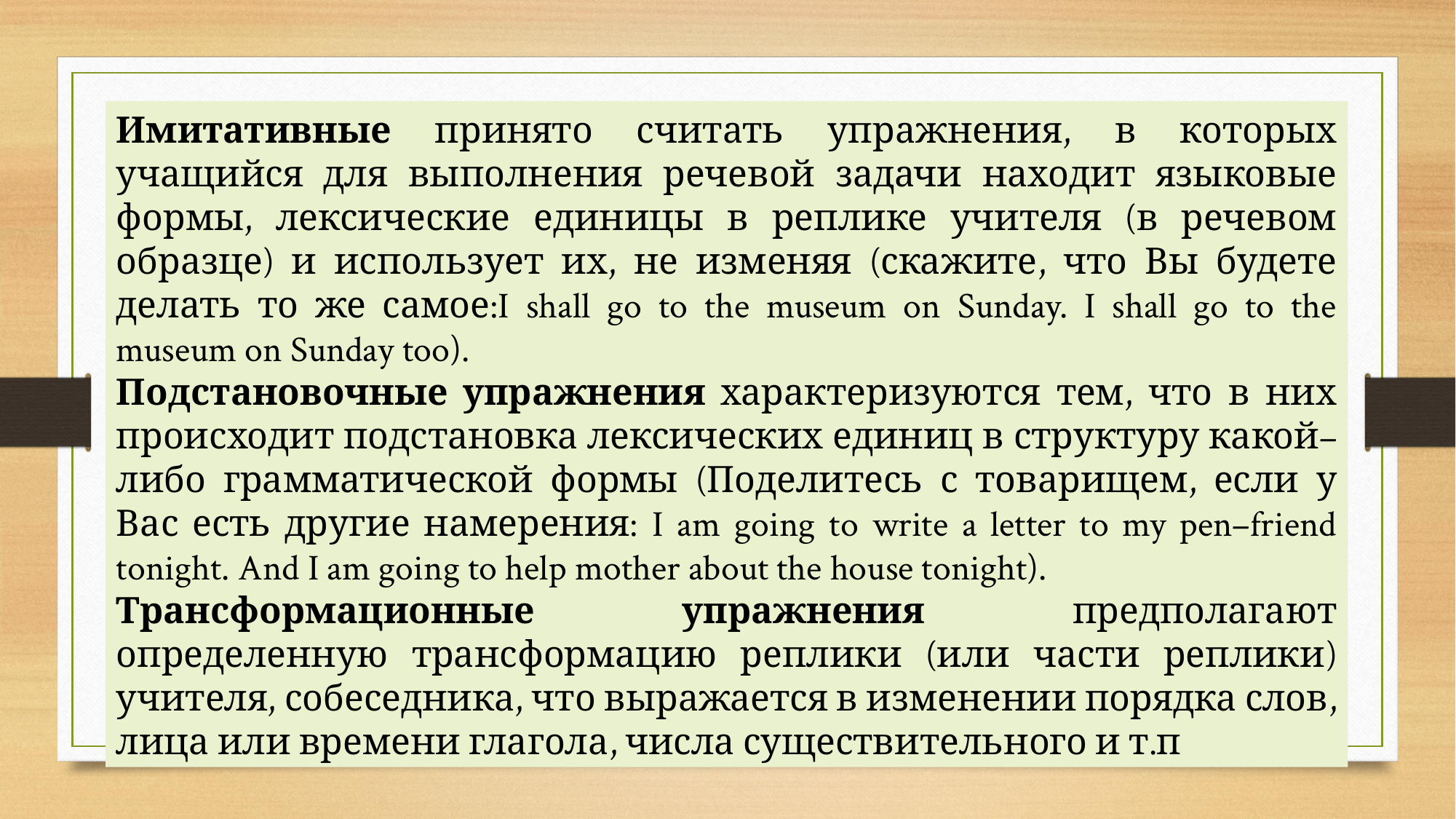

Имитативные принято считать упражнения, в которых учащийся для выполнения речевой задачи находит языковые формы, лексические единицы в реплике учителя (в речевом образце) и использует их, не изменяя (скажите, что Вы будете делать то же самое:I shall go to the museum on Sunday. I shall go to the museum on Sunday too).
Подстановочные упражнения характеризуются тем, что в них происходит подстановка лексических единиц в структуру какой–либо грамматической формы (Поделитесь с товарищем, если у Вас есть другие намерения: I am going to write a letter to my pen–friend tonight. And I am going to help mother about the house tonight).
Трансформационные упражнения предполагают определенную трансформацию реплики (или части реплики) учителя, собеседника, что выражается в изменении порядка слов, лица или времени глагола, числа существительного и т.п